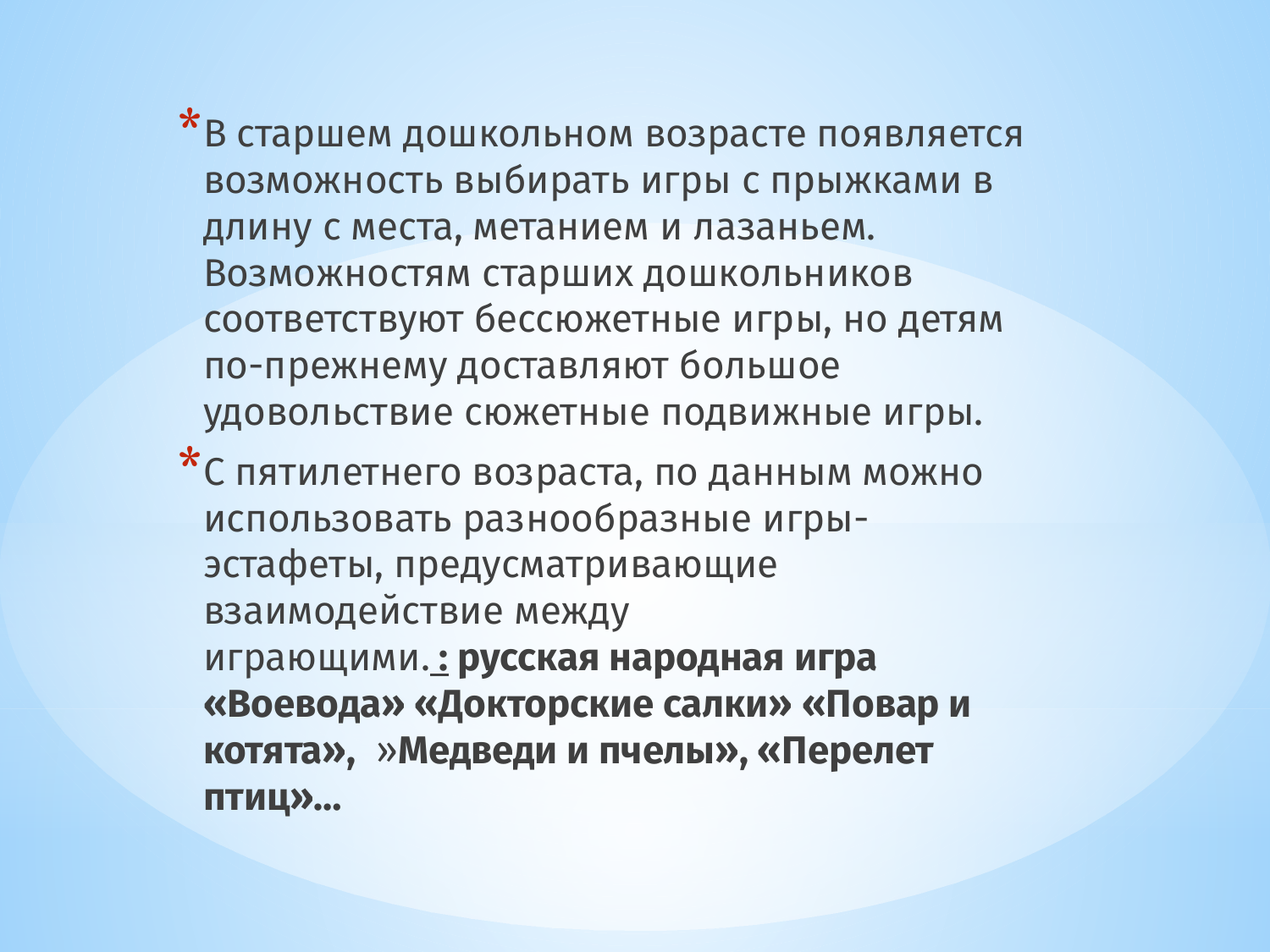

В старшем дошкольном возрасте появляется возможность выбирать игры с прыжками в длину с места, метанием и лазаньем. Возможностям старших дошколь­ников соответствуют бессюжетные игры, но детям по-прежнему доставляют боль­шое удовольствие сюжетные подвижные игры.
С пятилетнего возраста, по данным можно использовать разнообразные игры-эстафеты, предусматриваю­щие взаимодействие между играющими. : русская народная игра «Воевода» «Докторские салки» «Повар и котята»,  »Медведи и пчелы», «Перелет птиц»…